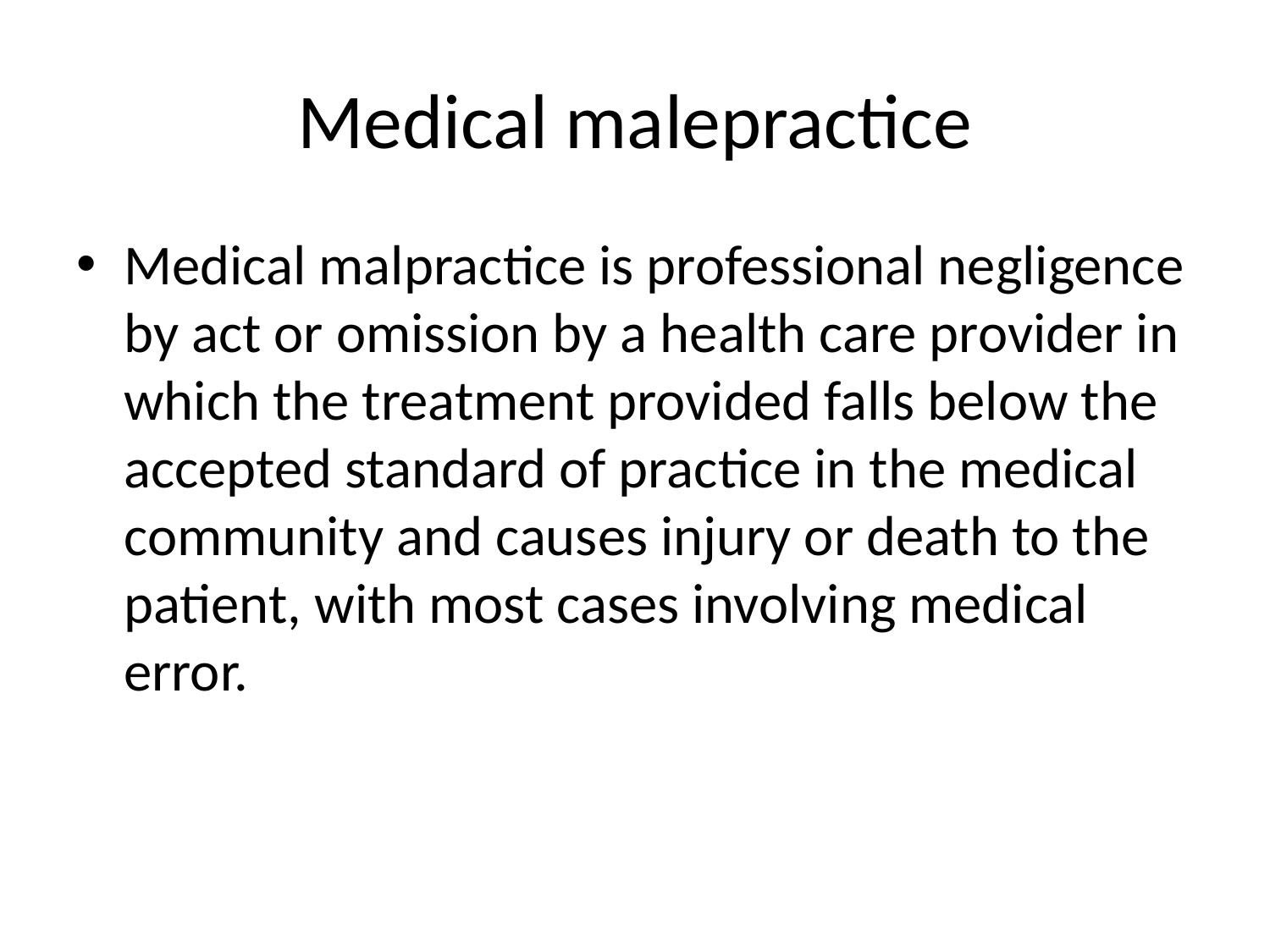

# Medical malepractice
Medical malpractice is professional negligence by act or omission by a health care provider in which the treatment provided falls below the accepted standard of practice in the medical community and causes injury or death to the patient, with most cases involving medical error.